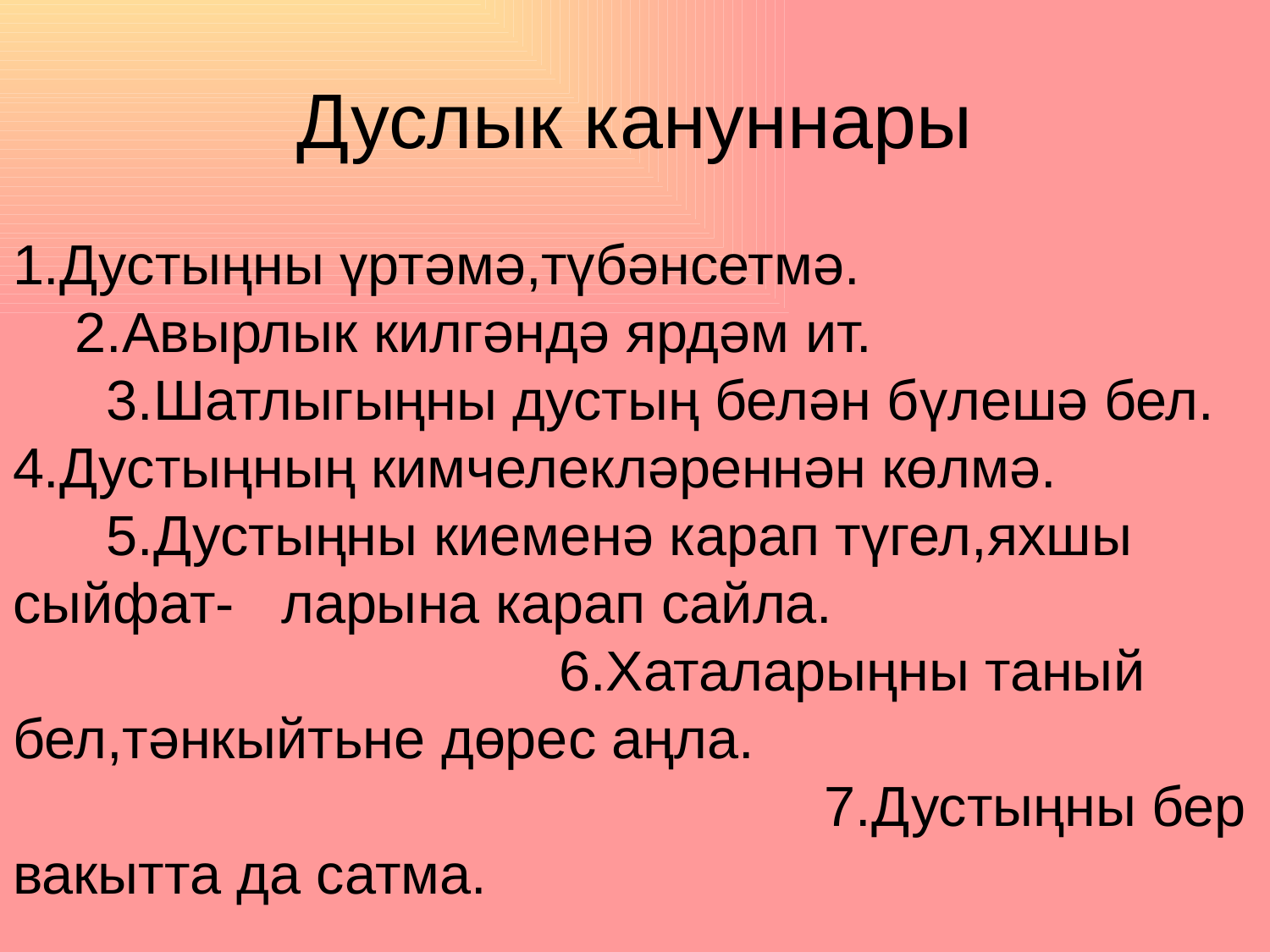

# Дуслык кануннары
1.Дустыңны үртәмә,түбәнсетмә.                                 2.Авырлык килгәндә ярдәм ит.                                  3.Шатлыгыңны дустың белән бүлешә бел. 4.Дустыңның кимчелекләреннән көлмә.                      5.Дустыңны киеменә карап түгел,яхшы сыйфат-   ларына карап сайла.                                                                 6.Хаталарыңны таный бел,тәнкыйтьне дөрес аңла.                                                                                       7.Дустыңны бер вакытта да сатма.